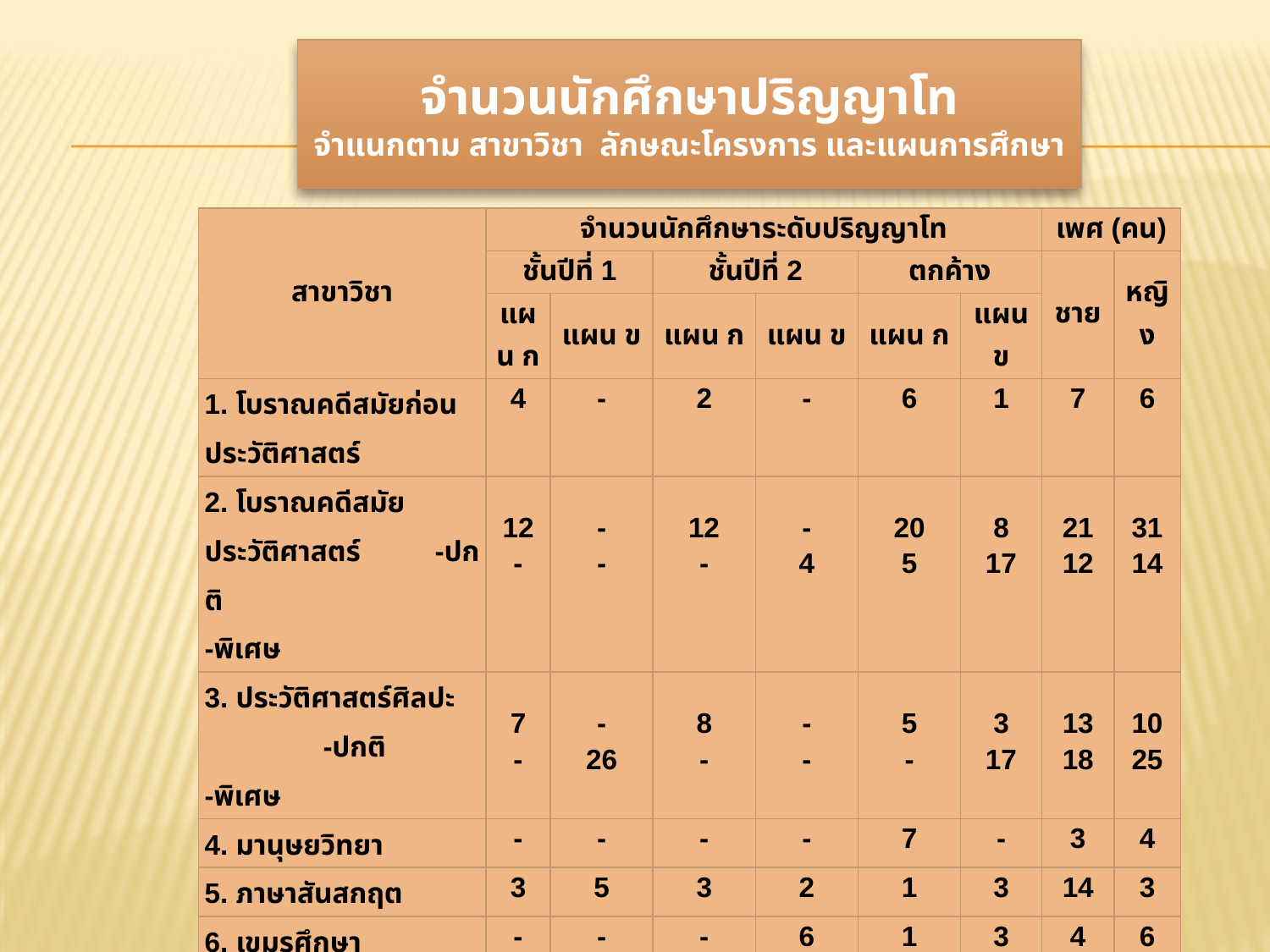

จำนวนนักศึกษาปริญญาโท
จำแนกตาม สาขาวิชา  ลักษณะโครงการ และแผนการศึกษา
| สาขาวิชา | จำนวนนักศึกษาระดับปริญญาโท |  |  |  |  |  | เพศ (คน) |  |
| --- | --- | --- | --- | --- | --- | --- | --- | --- |
|  | ชั้นปีที่ 1 |  | ชั้นปีที่ 2 |  | ตกค้าง |  | ชาย | หญิง |
|  | แผน ก | แผน ข | แผน ก | แผน ข | แผน ก | แผน ข |  |  |
| 1. โบราณคดีสมัยก่อนประวัติศาสตร์ | 4 | - | 2 | - | 6 | 1 | 7 | 6 |
| 2. โบราณคดีสมัยประวัติศาสตร์ -ปกติ -พิเศษ | 12 - | - - | 12 - | - 4 | 20 5 | 8 17 | 21 12 | 31 14 |
| 3. ประวัติศาสตร์ศิลปะ -ปกติ -พิเศษ | 7 - | - 26 | 8 - | - - | 5 - | 3 17 | 13 18 | 10 25 |
| 4. มานุษยวิทยา | - | - | - | - | 7 | - | 3 | 4 |
| 5. ภาษาสันสกฤต | 3 | 5 | 3 | 2 | 1 | 3 | 14 | 3 |
| 6. เขมรศึกษา | - | - | - | 6 | 1 | 3 | 4 | 6 |
| 7. จารึกภาษาไทย | - | - | - | - | 4 | - | 3 | 1 |
| 8. จารึกษาตะวันออก | - | - | - | 3 | - | 1 | 2 | 2 |